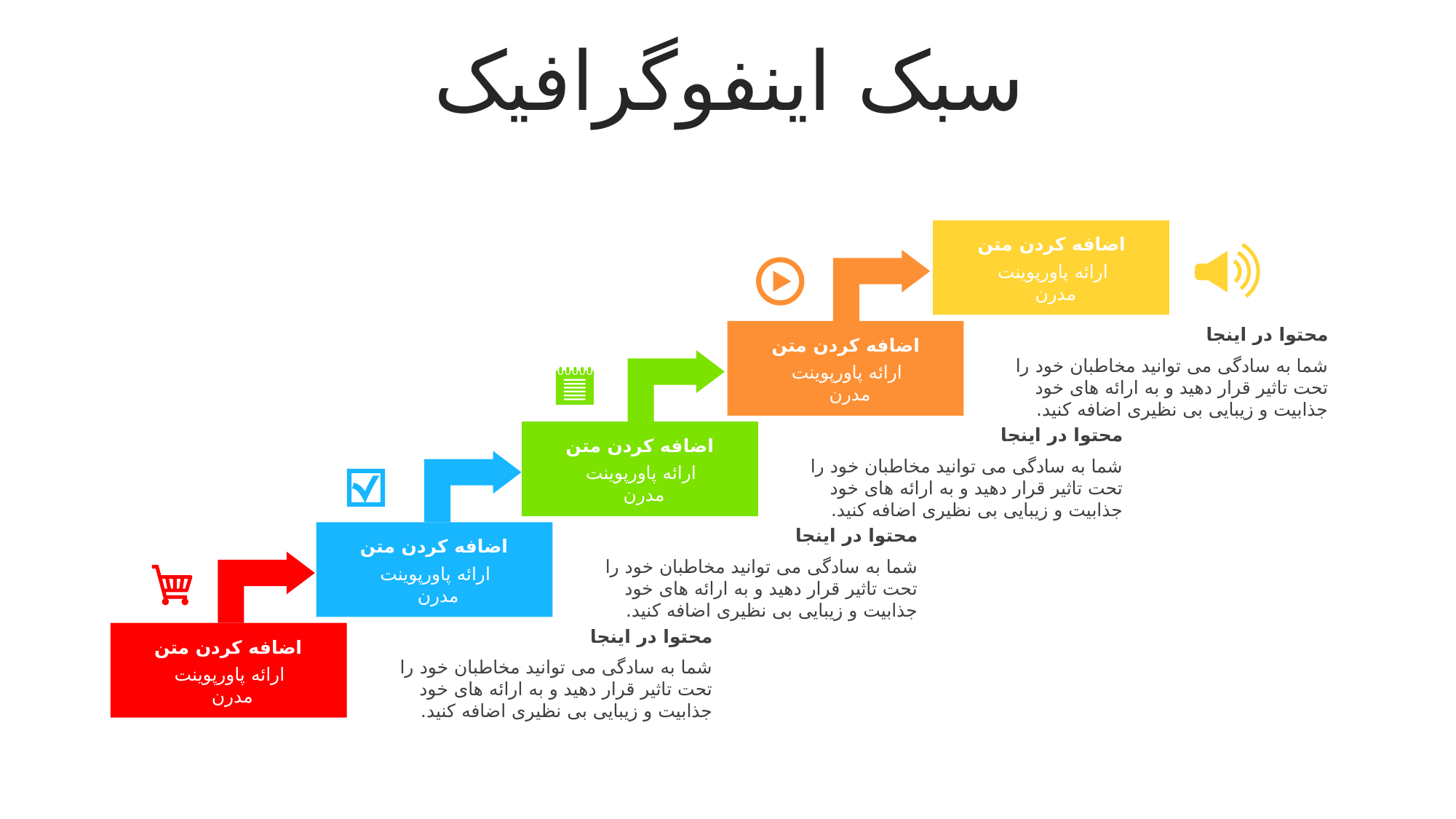

سبک اینفوگرافیک

اضافه کردن متن
ارائه پاورپوینت
 مدرن

محتوا در اینجا
شما به سادگی می توانید مخاطبان خود را تحت تاثیر قرار دهید و به ارائه های خود جذابیت و زیبایی بی نظیری اضافه کنید.

اضافه کردن متن
ارائه پاورپوینت
 مدرن

محتوا در اینجا
شما به سادگی می توانید مخاطبان خود را تحت تاثیر قرار دهید و به ارائه های خود جذابیت و زیبایی بی نظیری اضافه کنید.

اضافه کردن متن
ارائه پاورپوینت
 مدرن

محتوا در اینجا
شما به سادگی می توانید مخاطبان خود را تحت تاثیر قرار دهید و به ارائه های خود جذابیت و زیبایی بی نظیری اضافه کنید.

اضافه کردن متن
ارائه پاورپوینت
 مدرن

محتوا در اینجا
شما به سادگی می توانید مخاطبان خود را تحت تاثیر قرار دهید و به ارائه های خود جذابیت و زیبایی بی نظیری اضافه کنید.

اضافه کردن متن
ارائه پاورپوینت
 مدرن